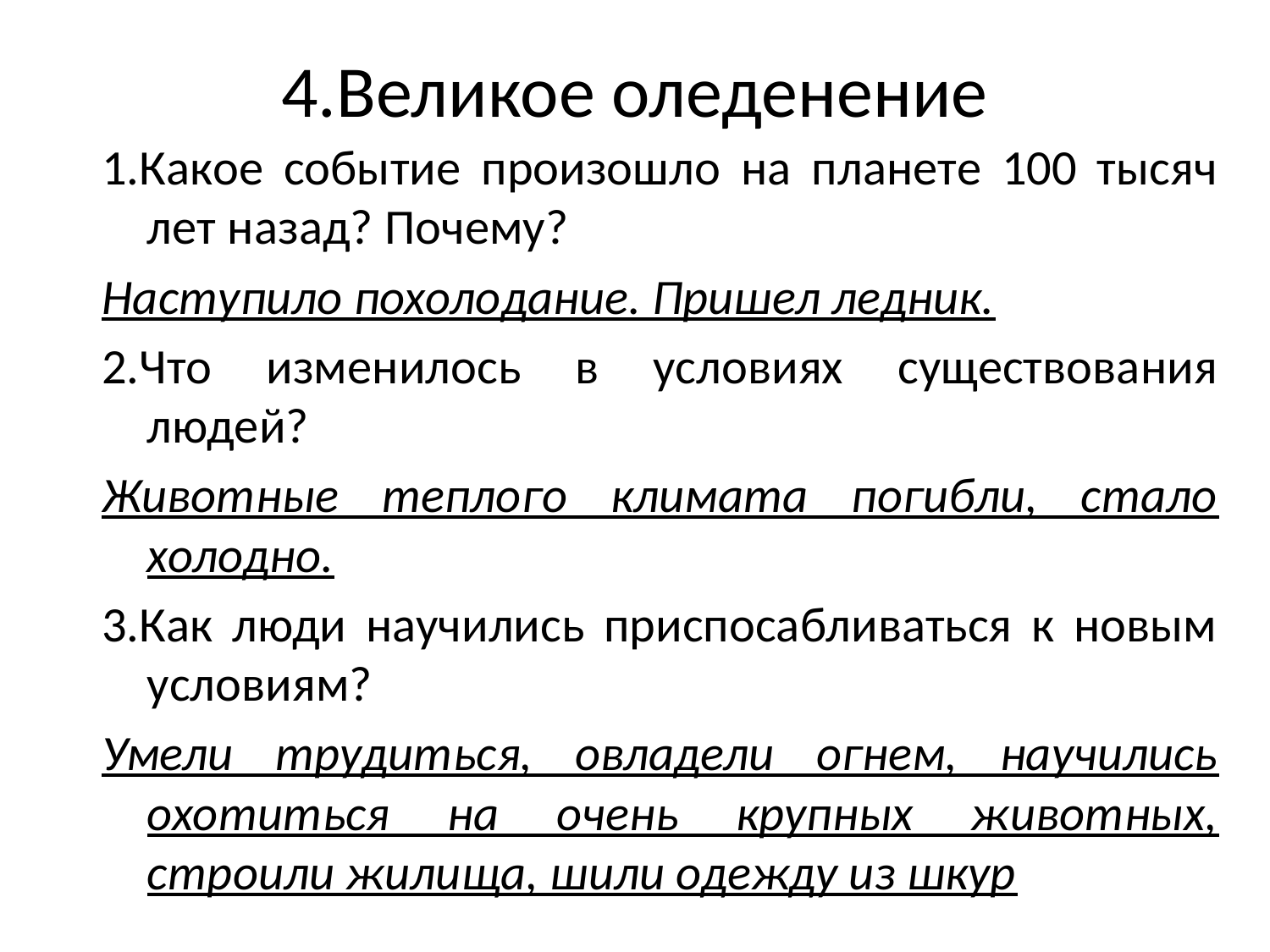

# 4.Великое оледенение
1.Какое событие произошло на планете 100 тысяч лет назад? Почему?
Наступило похолодание. Пришел ледник.
2.Что изменилось в условиях существования людей?
Животные теплого климата погибли, стало холодно.
3.Как люди научились приспосабливаться к новым условиям?
Умели трудиться, овладели огнем, научились охотиться на очень крупных животных, строили жилища, шили одежду из шкур